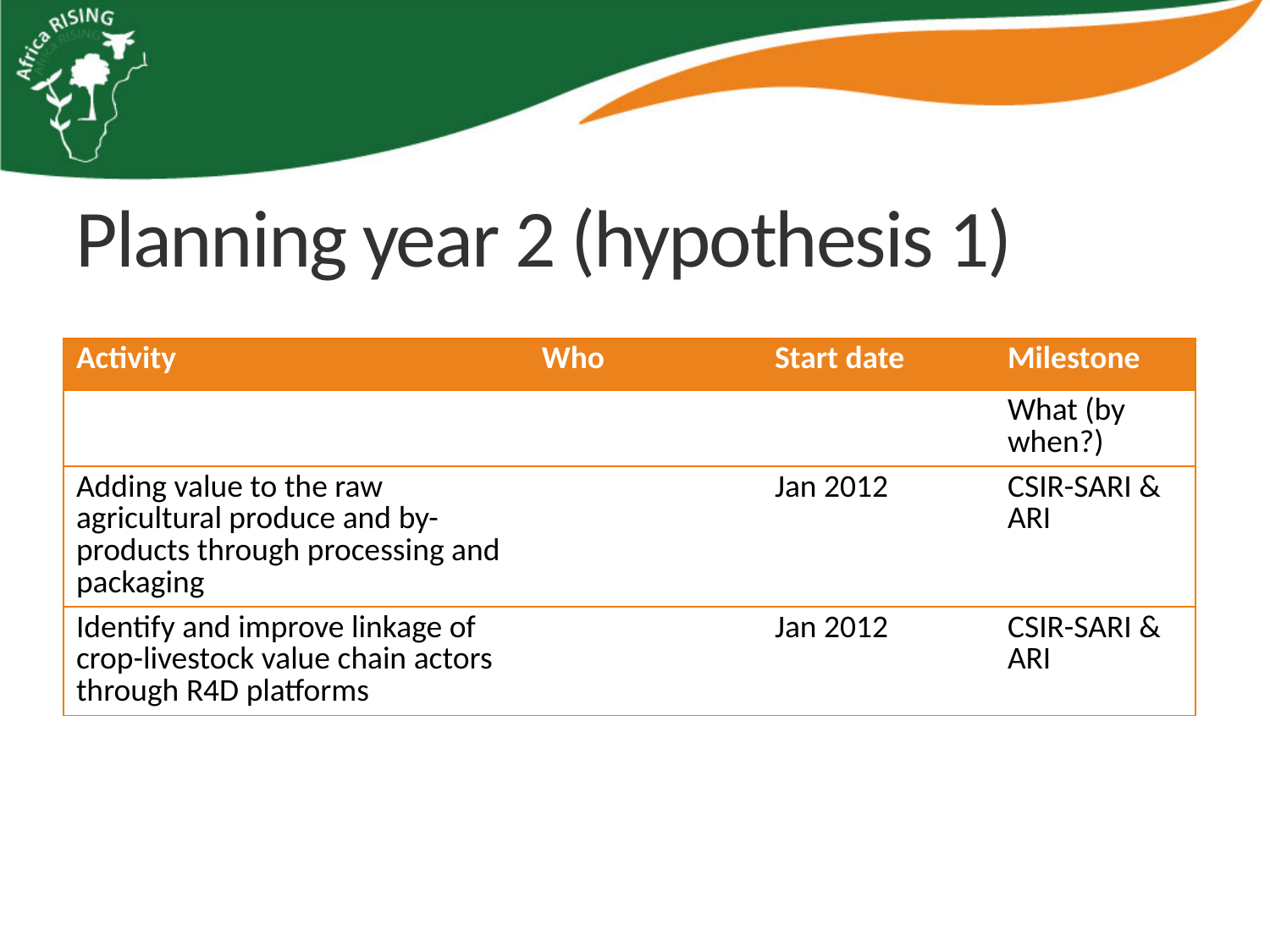

# Planning year 2 (hypothesis 1)
| Activity | Who | Start date | Milestone |
| --- | --- | --- | --- |
|  |  |  | What (by when?) |
| Adding value to the raw agricultural produce and by-products through processing and packaging |  | Jan 2012 | CSIR-SARI & ARI |
| Identify and improve linkage of crop-livestock value chain actors through R4D platforms |  | Jan 2012 | CSIR-SARI & ARI |